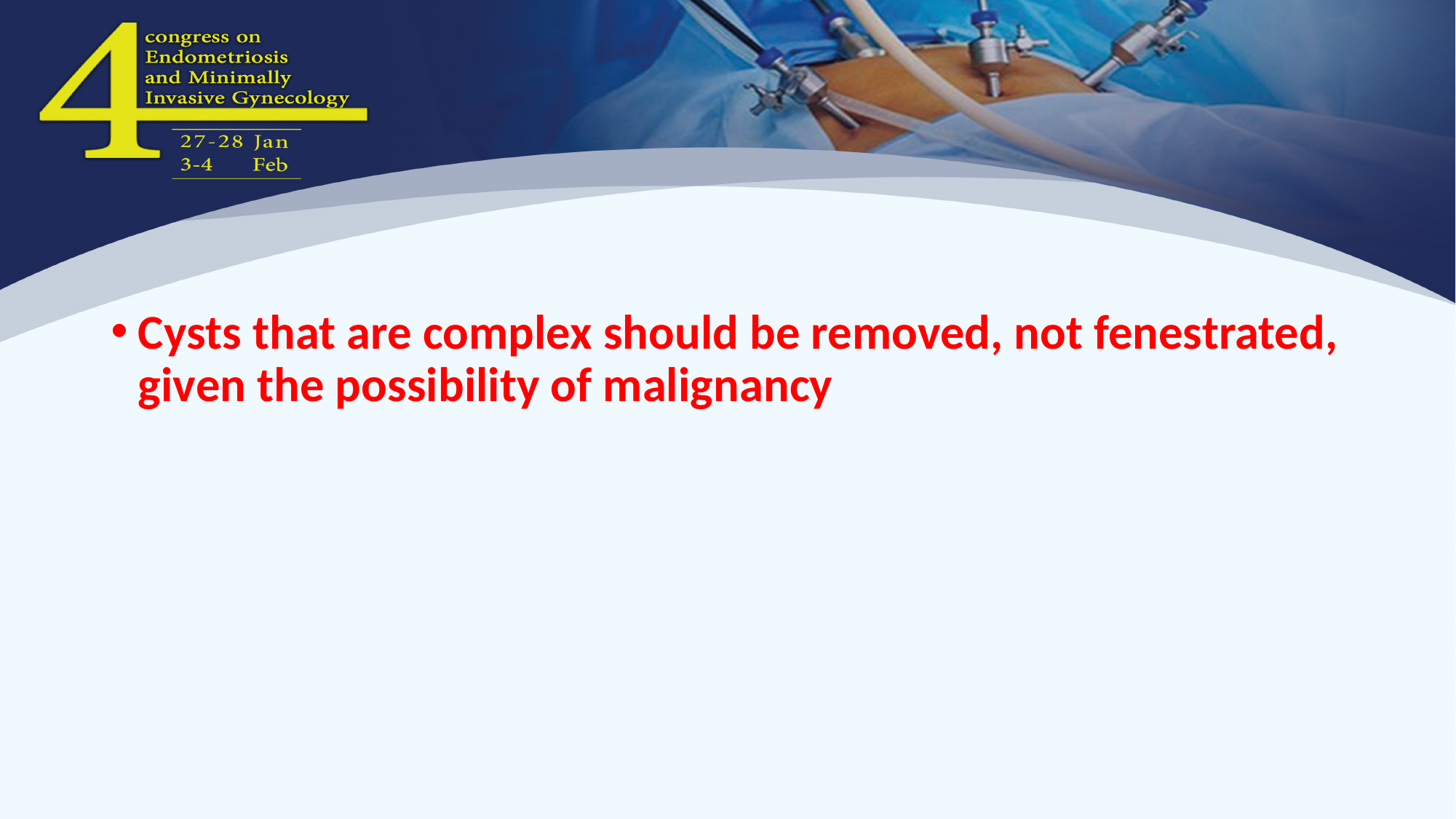

Cysts that are complex should be removed, not fenestrated, given the possibility of malignancy